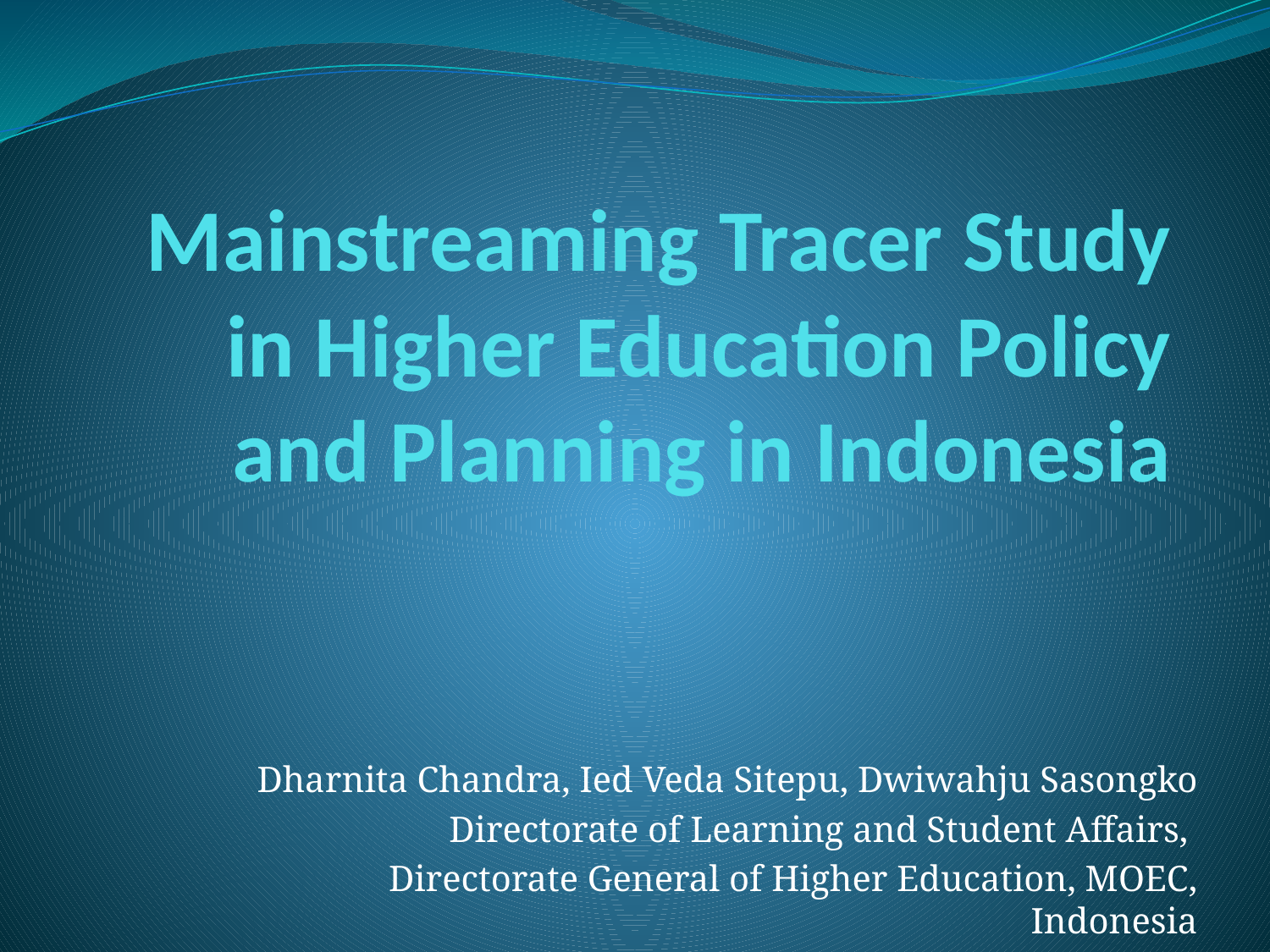

# Mainstreaming Tracer Study in Higher Education Policy and Planning in Indonesia
Dharnita Chandra, Ied Veda Sitepu, Dwiwahju Sasongko
Directorate of Learning and Student Affairs,
Directorate General of Higher Education, MOEC, Indonesia